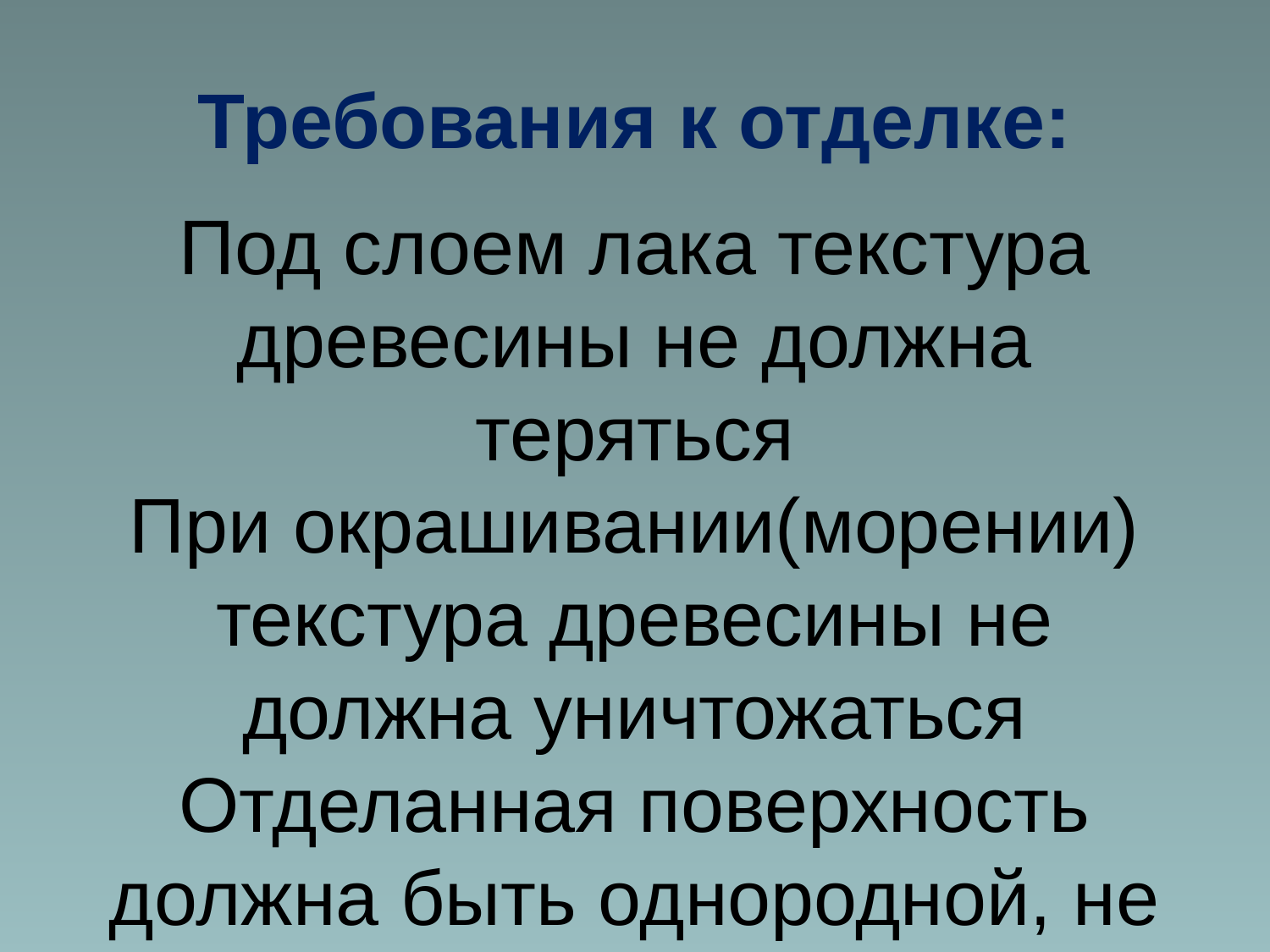

Требования к отделке:
Под слоем лака текстура древесины не должна теряться
При окрашивании(морении) текстура древесины не должна уничтожаться
Отделанная поверхность должна быть однородной, не допускаются потеки и пятна
Отделка должна быть устойчивой к воздействию окружающей среды